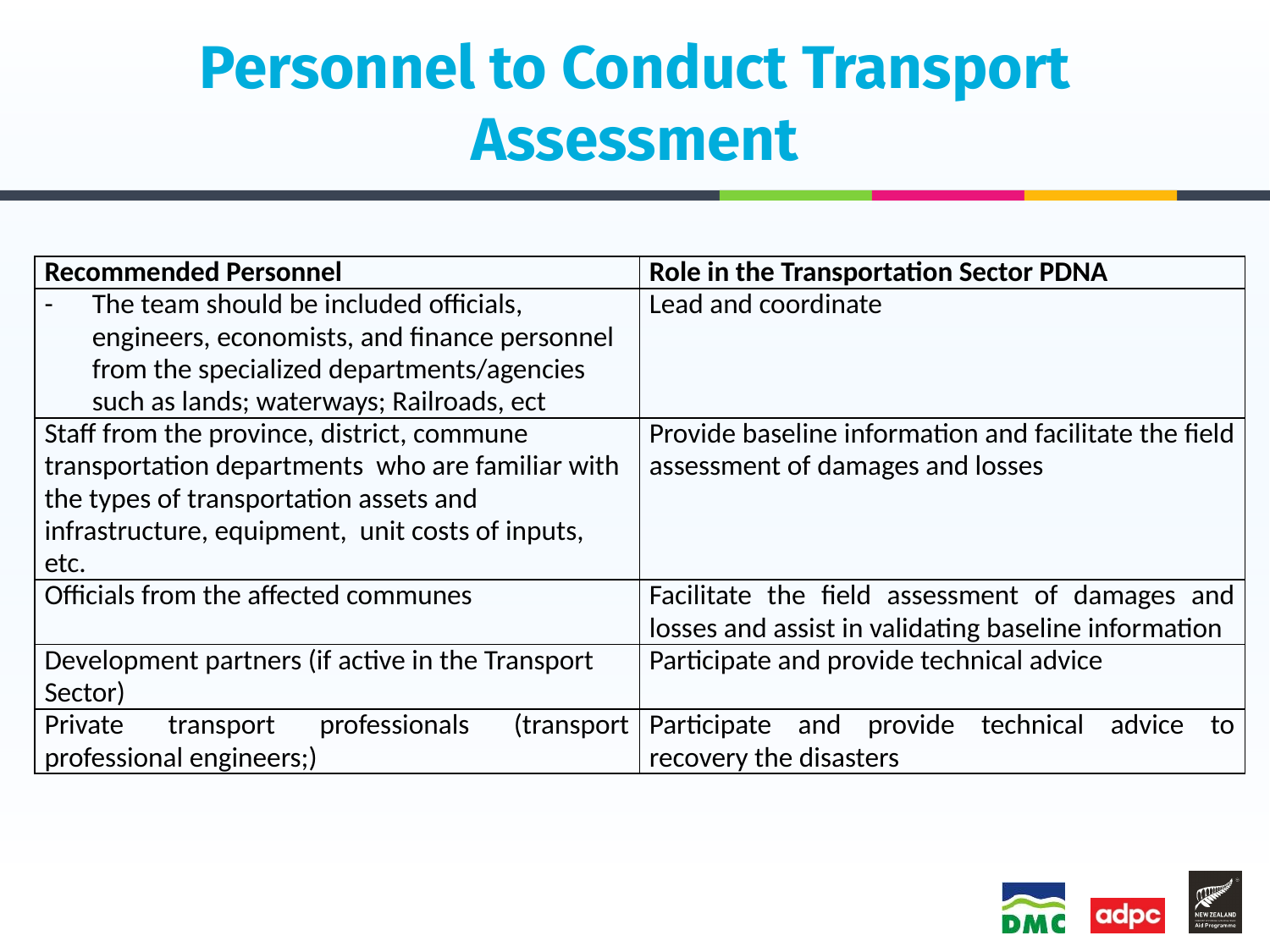

# Personnel to Conduct Transport Assessment
| Recommended Personnel | Role in the Transportation Sector PDNA |
| --- | --- |
| The team should be included officials, engineers, economists, and finance personnel from the specialized departments/agencies such as lands; waterways; Railroads, ect | Lead and coordinate |
| Staff from the province, district, commune transportation departments who are familiar with the types of transportation assets and infrastructure, equipment, unit costs of inputs, etc. | Provide baseline information and facilitate the field assessment of damages and losses |
| Officials from the affected communes | Facilitate the field assessment of damages and losses and assist in validating baseline information |
| Development partners (if active in the Transport Sector) | Participate and provide technical advice |
| Private transport professionals (transport professional engineers;) | Participate and provide technical advice to recovery the disasters |